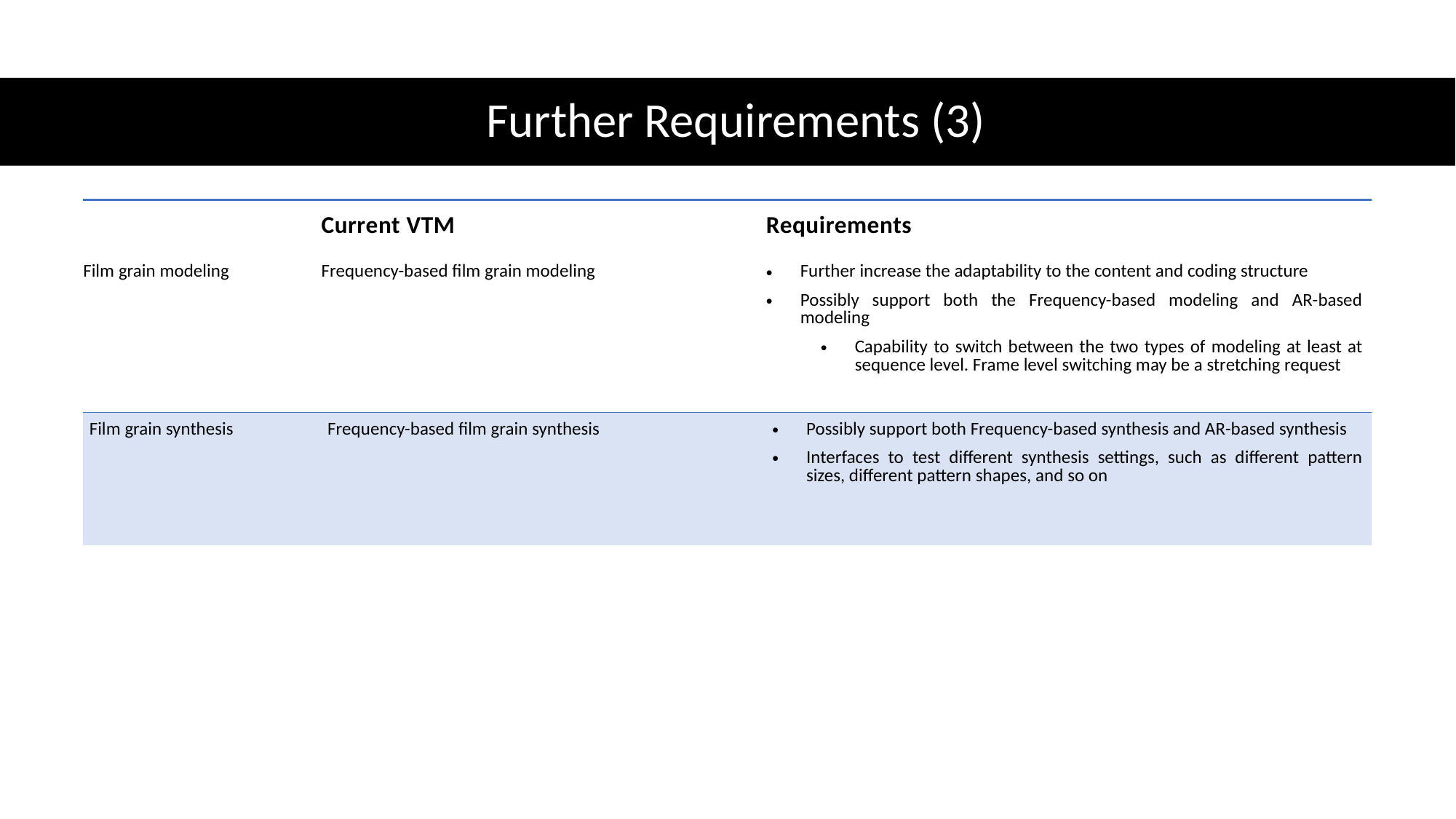

# Further Requirements (3)

|  | Current VTM | Requirements |
| --- | --- | --- |
| Film grain modeling | Frequency-based film grain modeling | Further increase the adaptability to the content and coding structure Possibly support both the Frequency-based modeling and AR-based modeling Capability to switch between the two types of modeling at least at sequence level. Frame level switching may be a stretching request |
| Film grain synthesis | Frequency-based film grain synthesis | Possibly support both Frequency-based synthesis and AR-based synthesis Interfaces to test different synthesis settings, such as different pattern sizes, different pattern shapes, and so on |